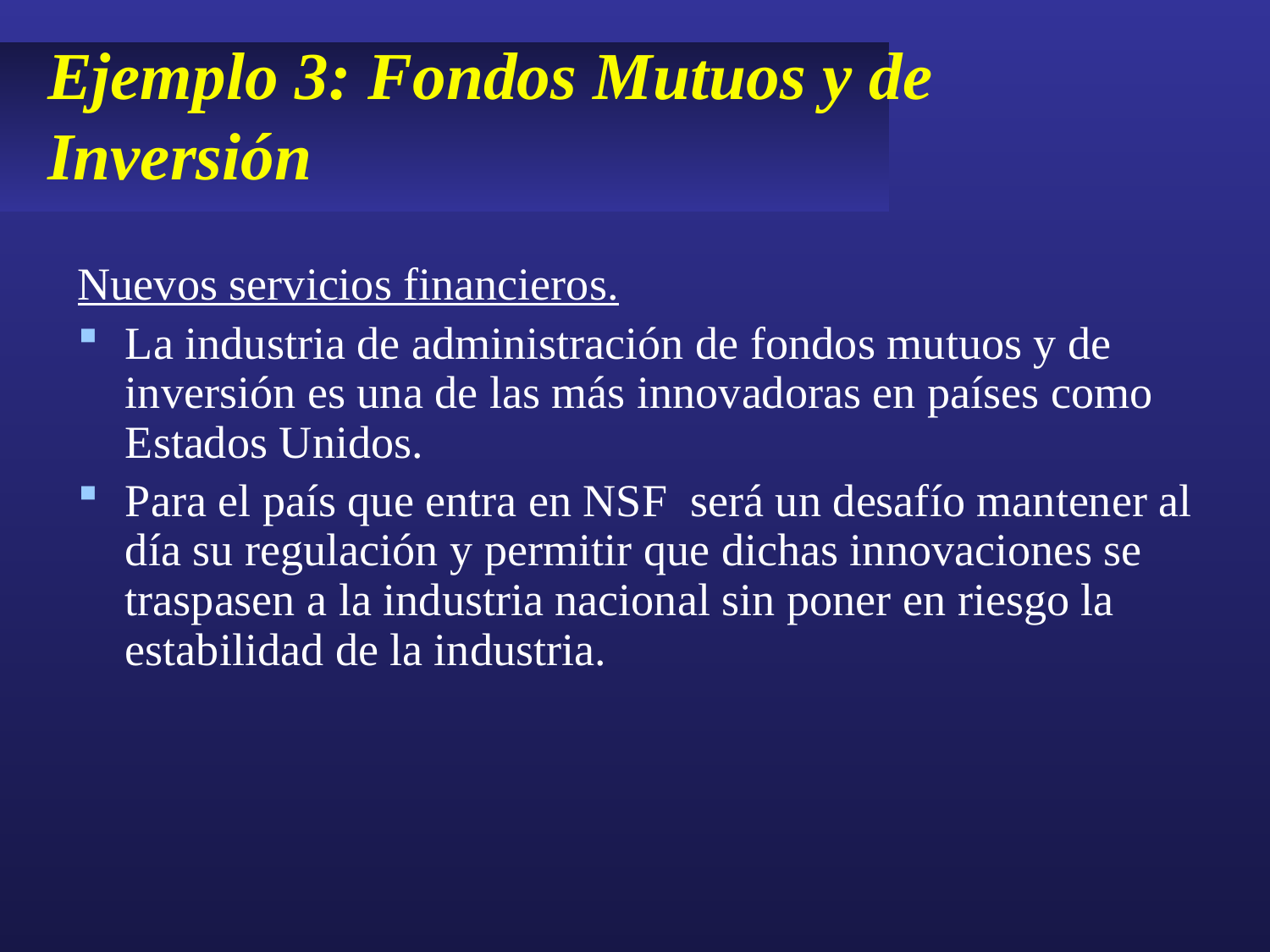

# Ejemplo 3: Fondos Mutuos y de Inversión

Nuevos servicios financieros.
La industria de administración de fondos mutuos y de inversión es una de las más innovadoras en países como Estados Unidos.
Para el país que entra en NSF  será un desafío mantener al día su regulación y permitir que dichas innovaciones se traspasen a la industria nacional sin poner en riesgo la estabilidad de la industria.